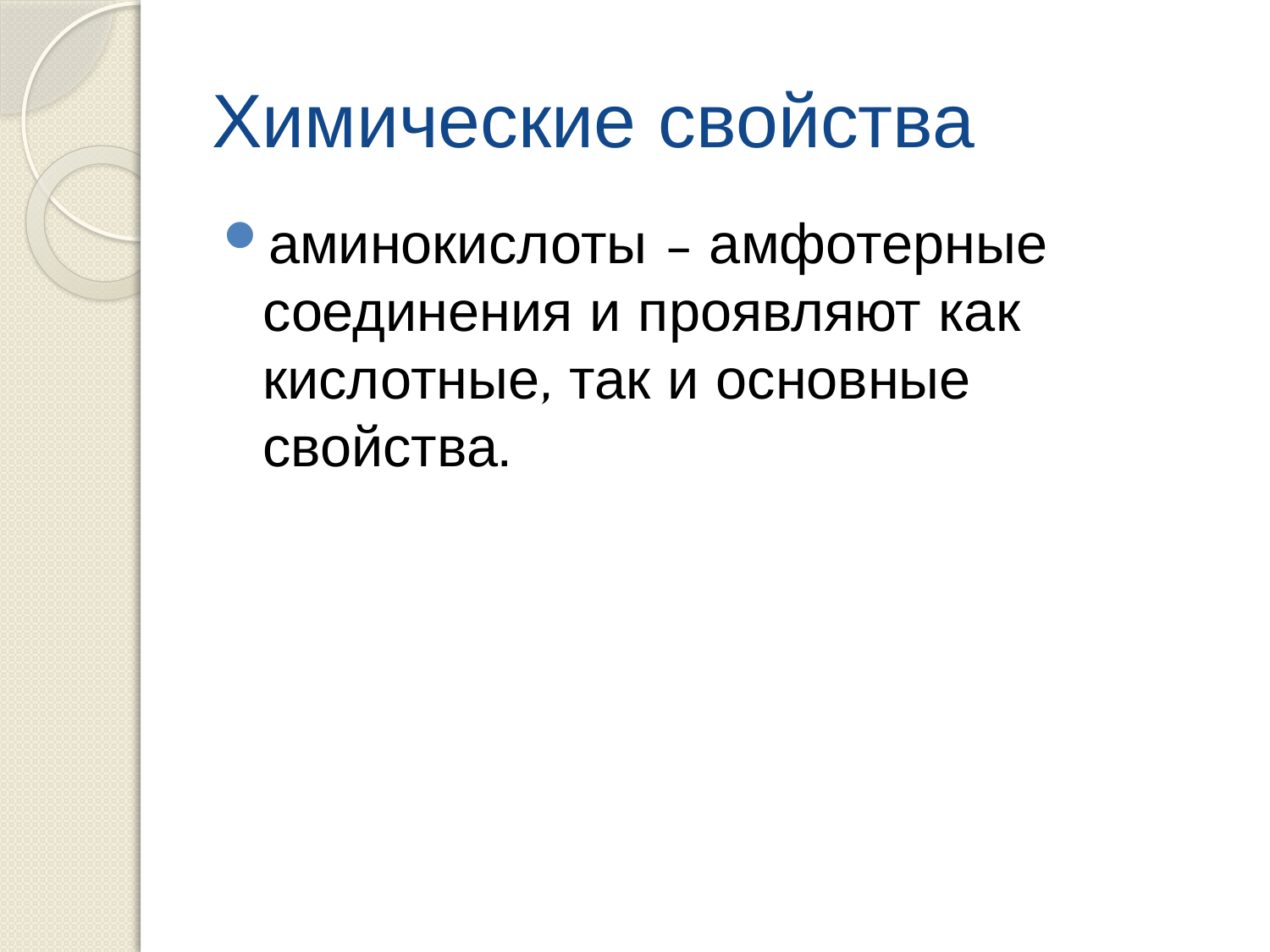

# Химические свойства
аминокислоты – амфотерные соединения и проявляют как кислотные, так и основные свойства.